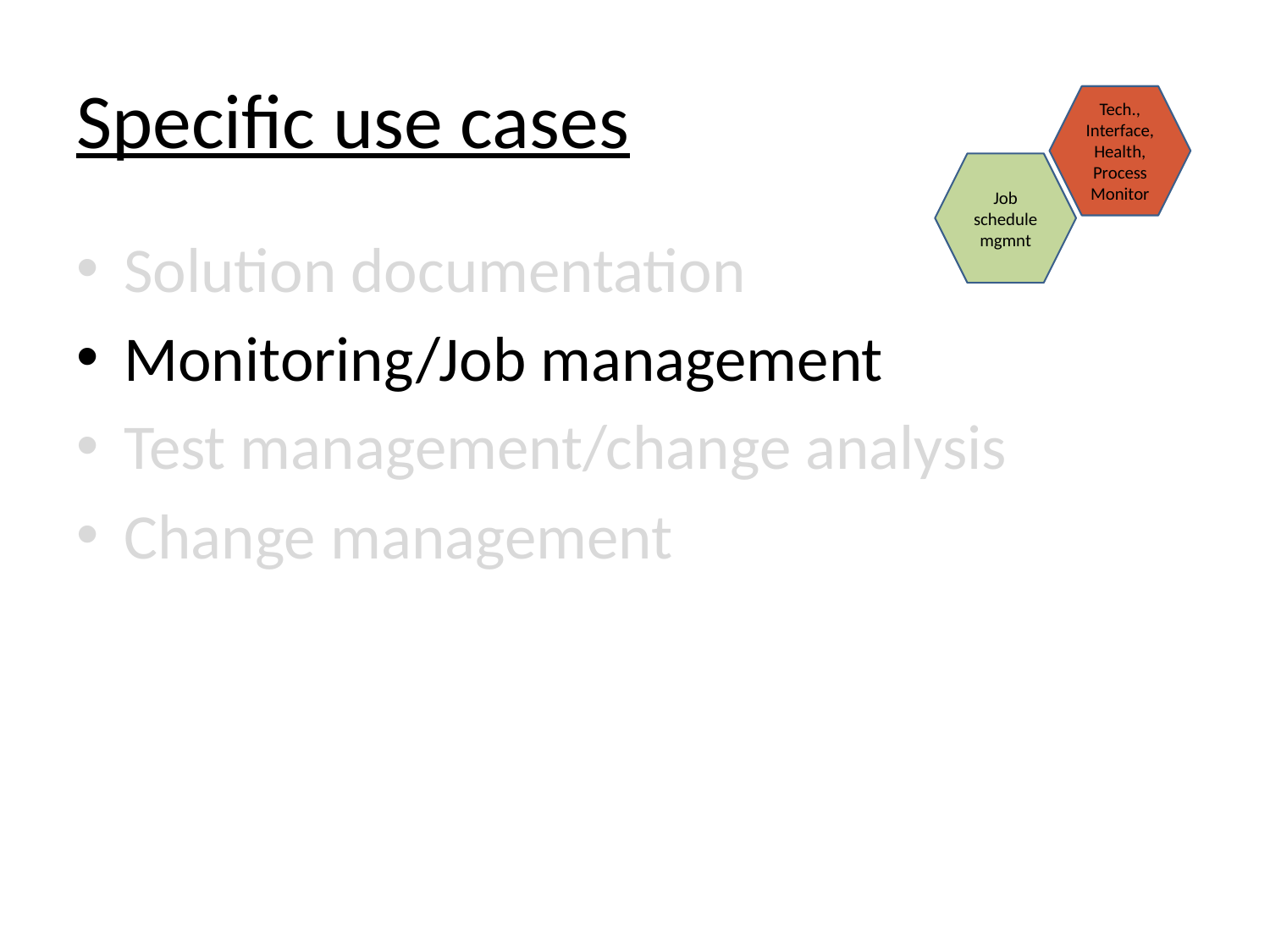

# Specific use cases
Tech., Interface,Health, Process Monitor
Job schedule mgmnt
Solution documentation
Monitoring/Job management
Test management/change analysis
Change management